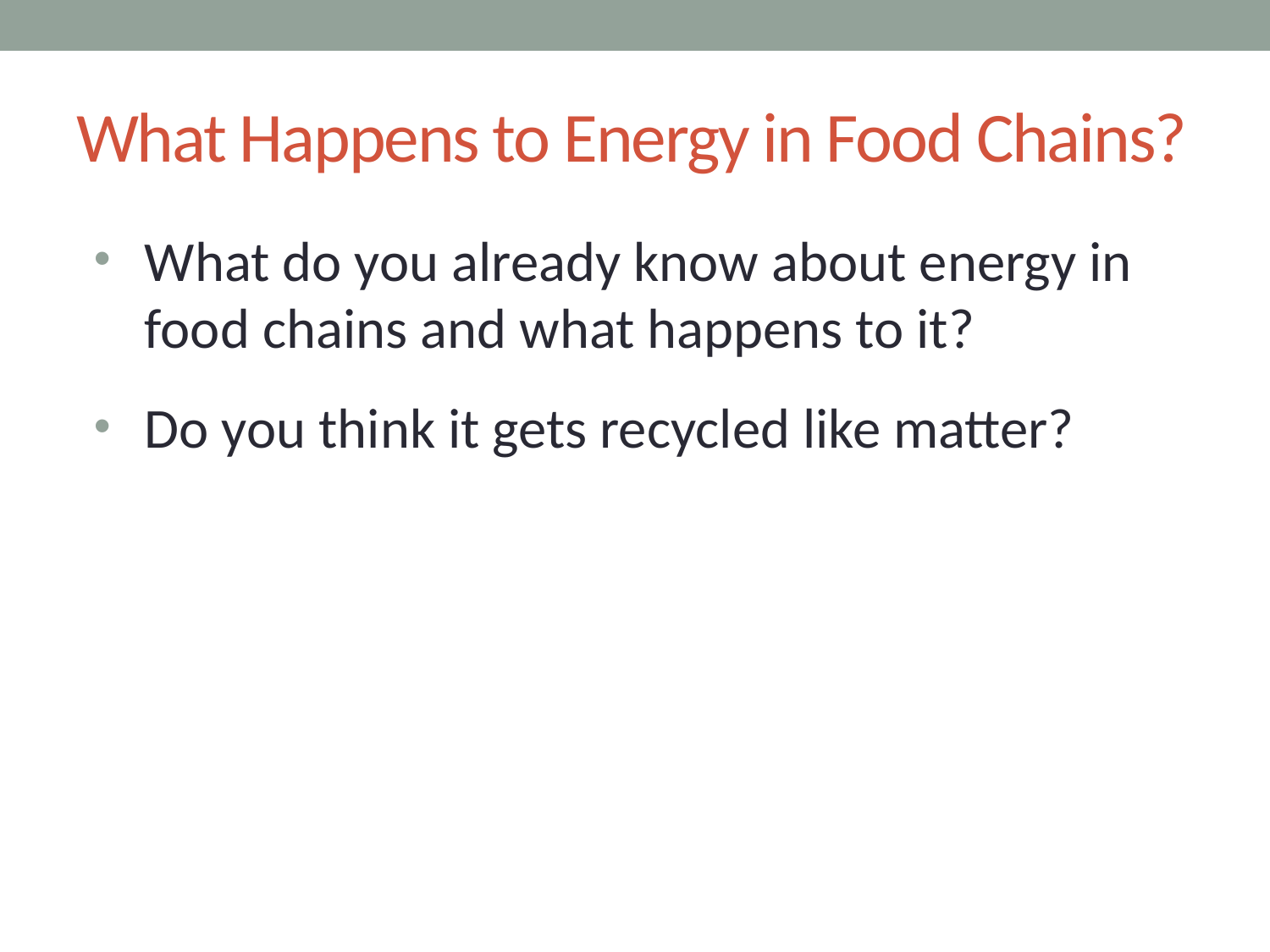

# What Happens to Energy in Food Chains?
What do you already know about energy in food chains and what happens to it?
Do you think it gets recycled like matter?